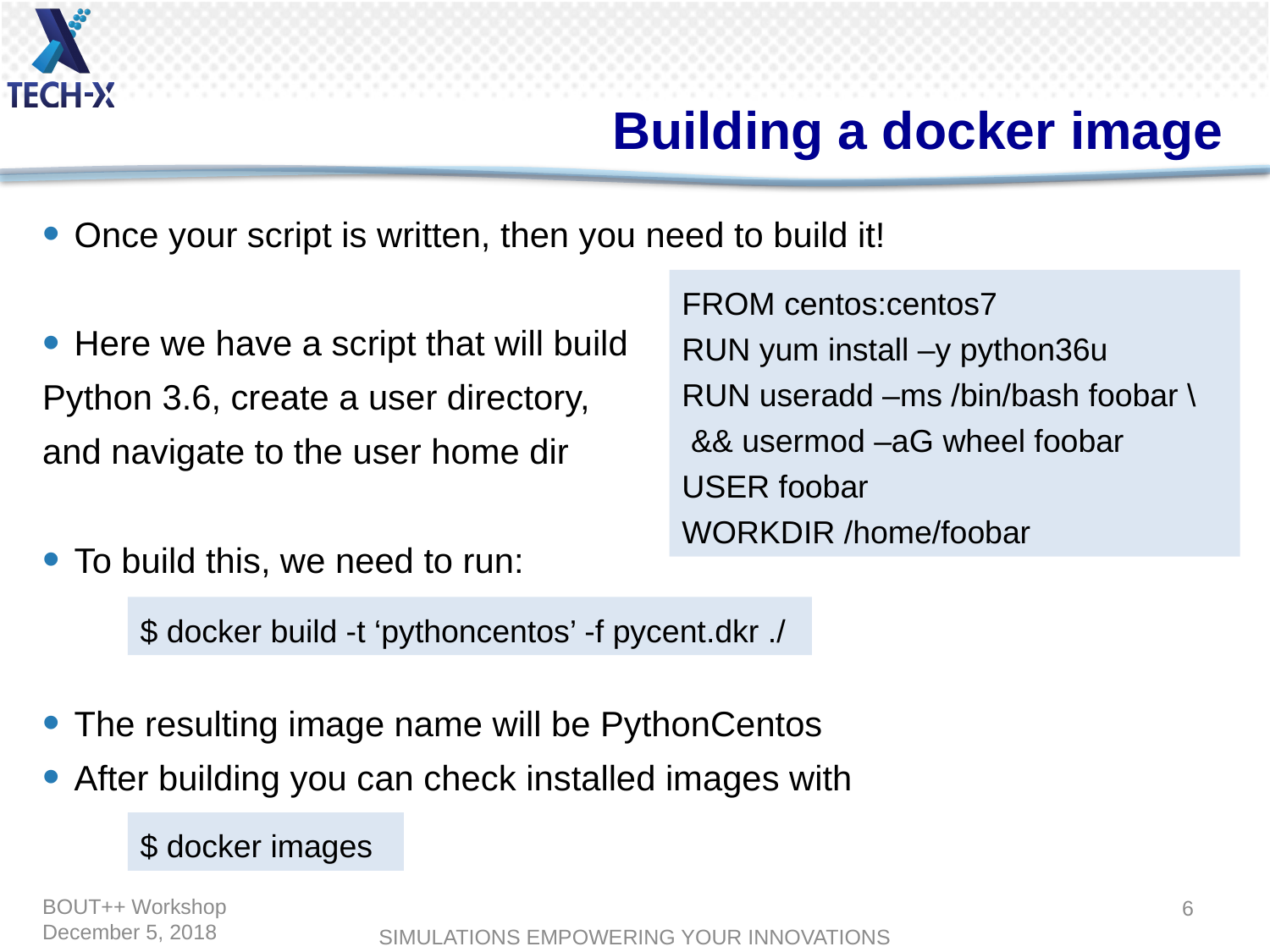

# Building a docker image
Once your script is written, then you need to build it!

Here we have a script that will build
Python 3.6, create a user directory,
and navigate to the user home dir

To build this, we need to run:

The resulting image name will be PythonCentos
After building you can check installed images with

FROM centos:centos7
RUN yum install –y python36u
RUN useradd –ms /bin/bash foobar \
 && usermod –aG wheel foobar
USER foobar
WORKDIR /home/foobar
$ docker build -t ‘pythoncentos’ -f pycent.dkr ./
$ docker images
6
BOUT++ Workshop
December 5, 2018
SIMULATIONS EMPOWERING YOUR INNOVATIONS